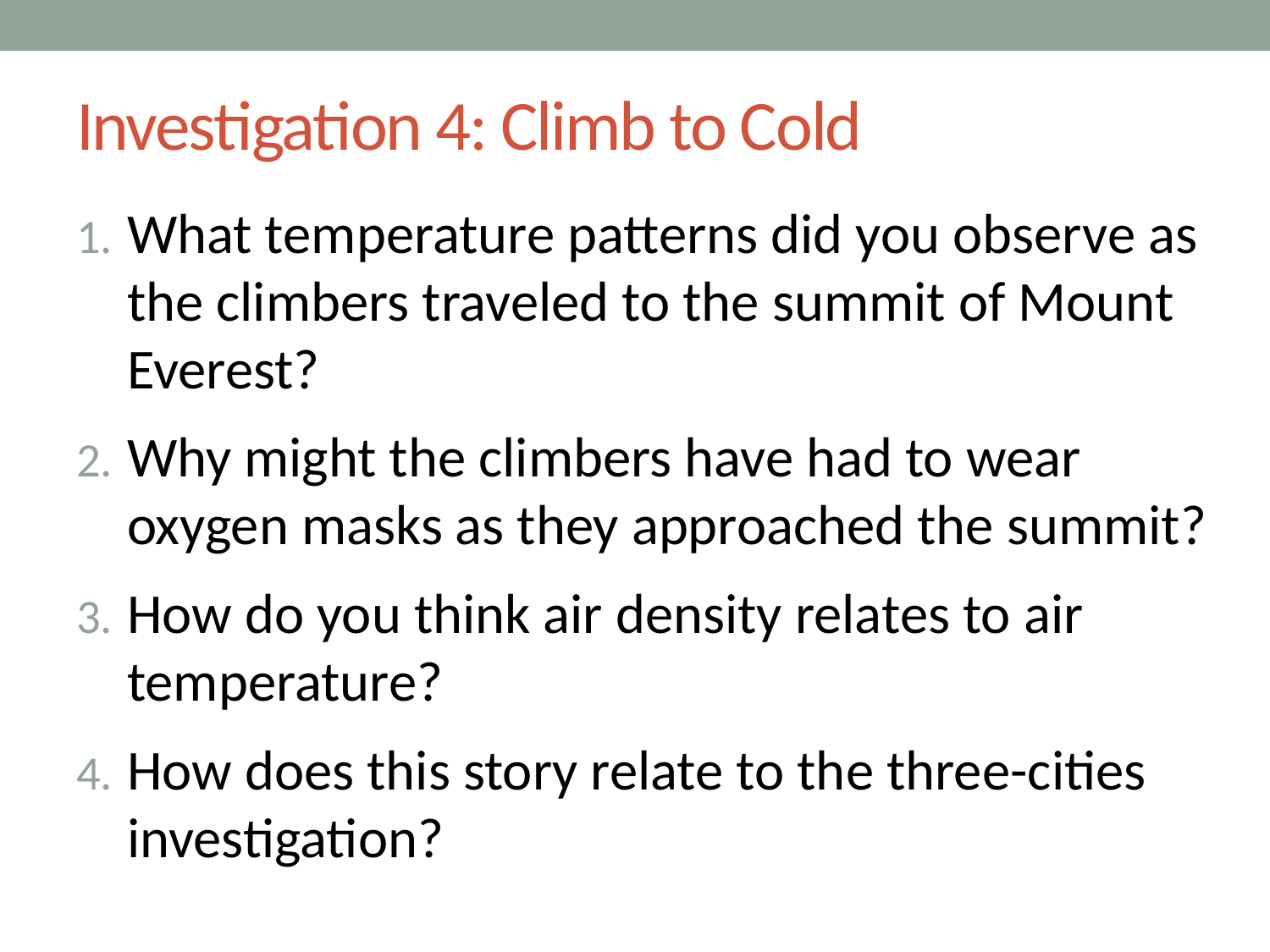

# Investigation 4: Climb to Cold
What temperature patterns did you observe as the climbers traveled to the summit of Mount Everest?
Why might the climbers have had to wear oxygen masks as they approached the summit?
How do you think air density relates to air temperature?
How does this story relate to the three-cities investigation?